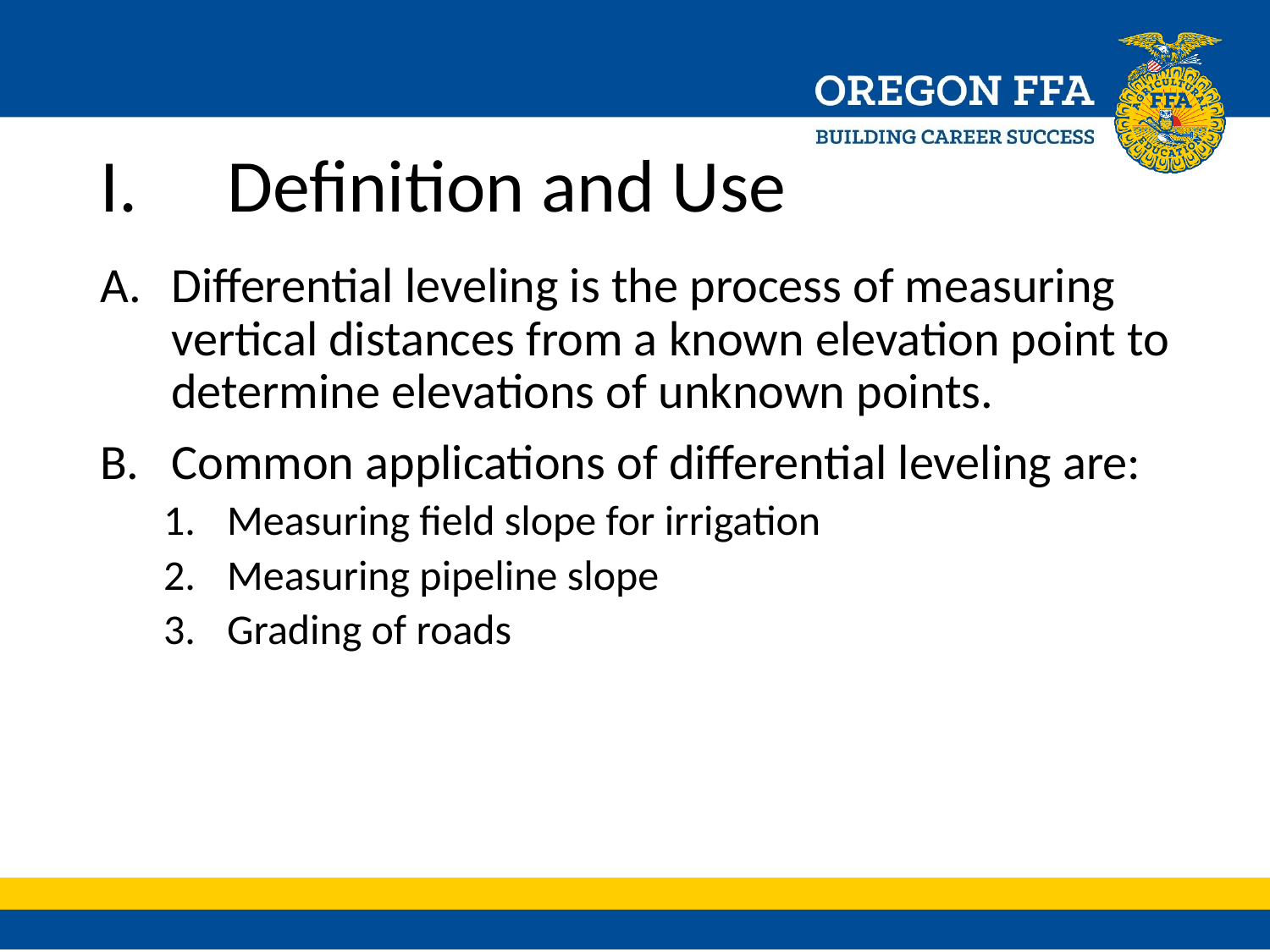

# Definition and Use
Differential leveling is the process of measuring vertical distances from a known elevation point to determine elevations of unknown points.
Common applications of differential leveling are:
Measuring field slope for irrigation
Measuring pipeline slope
Grading of roads